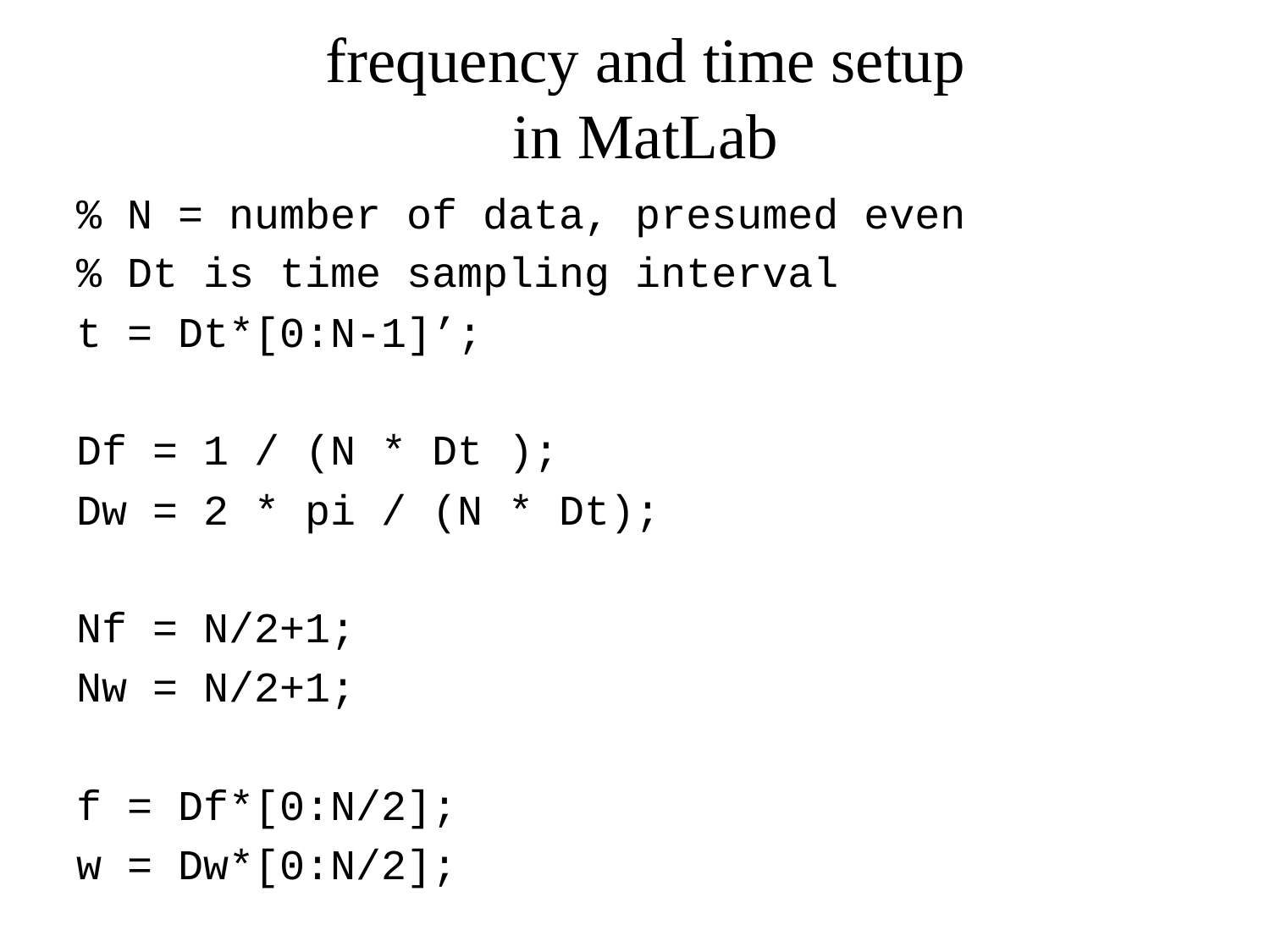

frequency and time setup
in MatLab
% N = number of data, presumed even
% Dt is time sampling interval
t = Dt*[0:N-1]’;

Df = 1 / (N * Dt );
Dw = 2 * pi / (N * Dt);

Nf = N/2+1;
Nw = N/2+1;

f = Df*[0:N/2];
w = Dw*[0:N/2];